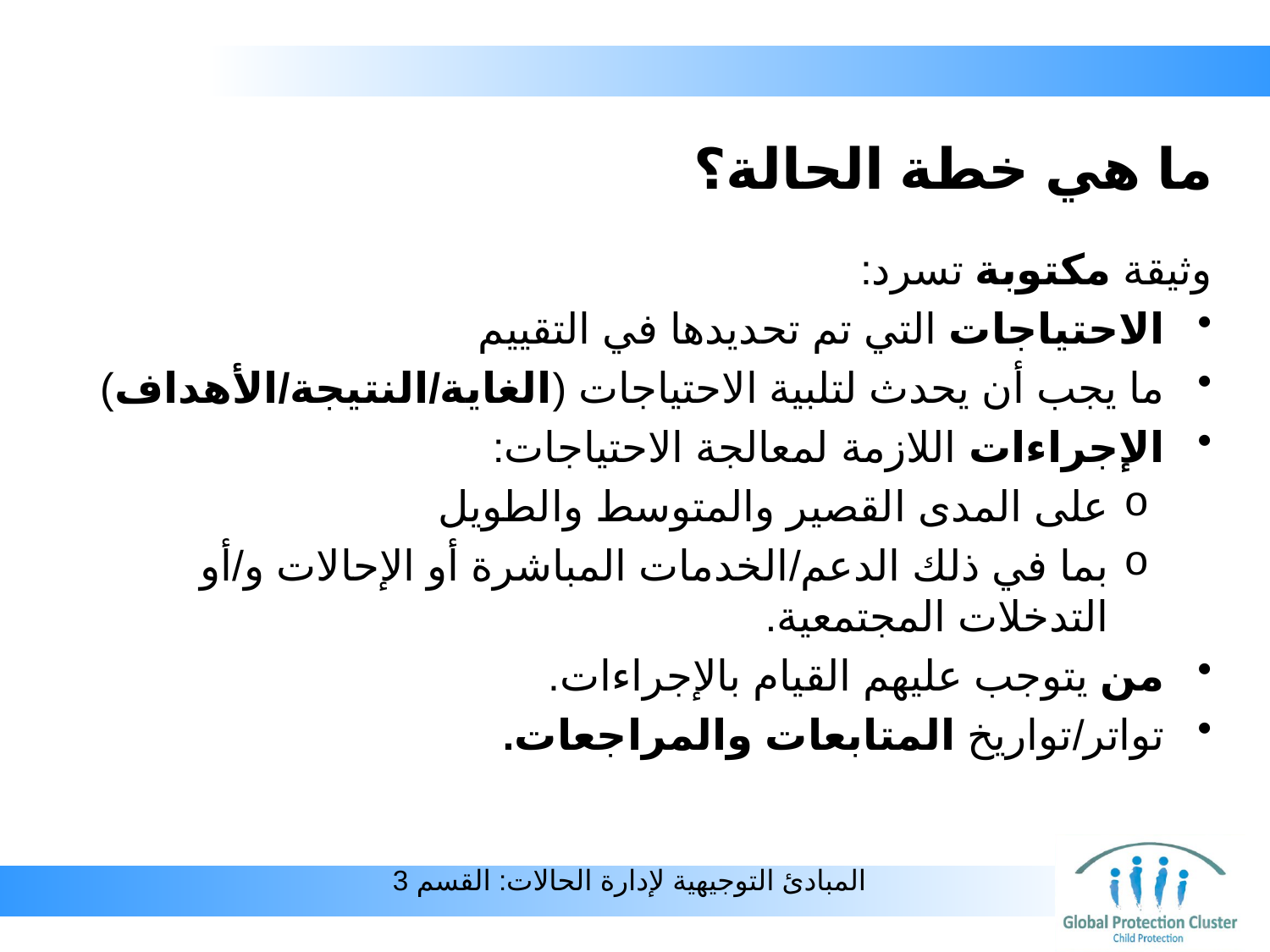

# ما هي خطة الحالة؟
وثيقة مكتوبة تسرد:
الاحتياجات التي تم تحديدها في التقييم
ما يجب أن يحدث لتلبية الاحتياجات (الغاية/النتيجة/الأهداف)
الإجراءات اللازمة لمعالجة الاحتياجات:
على المدى القصير والمتوسط ​​والطويل
بما في ذلك الدعم/الخدمات المباشرة أو الإحالات و/أو التدخلات المجتمعية.
من يتوجب عليهم القيام بالإجراءات.
تواتر/تواريخ المتابعات والمراجعات.

المبادئ التوجيهية لإدارة الحالات: القسم 3